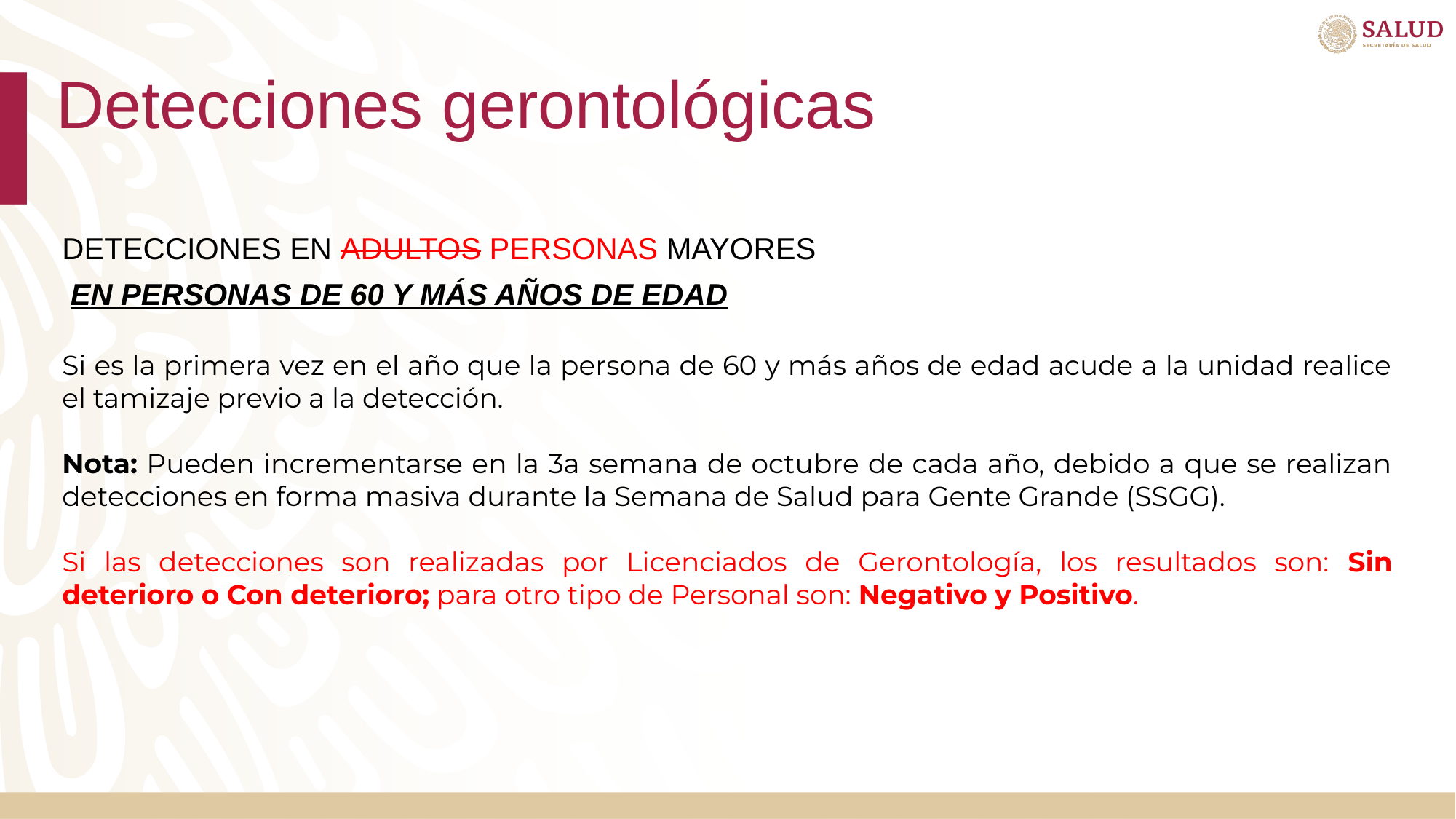

# Detecciones gerontológicas
DETECCIONES EN ADULTOS PERSONAS MAYORES
 EN PERSONAS DE 60 Y MÁS AÑOS DE EDAD

Si es la primera vez en el año que la persona de 60 y más años de edad acude a la unidad realice el tamizaje previo a la detección.

Nota: Pueden incrementarse en la 3a semana de octubre de cada año, debido a que se realizan detecciones en forma masiva durante la Semana de Salud para Gente Grande (SSGG).

Si las detecciones son realizadas por Licenciados de Gerontología, los resultados son: Sin deterioro o Con deterioro; para otro tipo de Personal son: Negativo y Positivo.